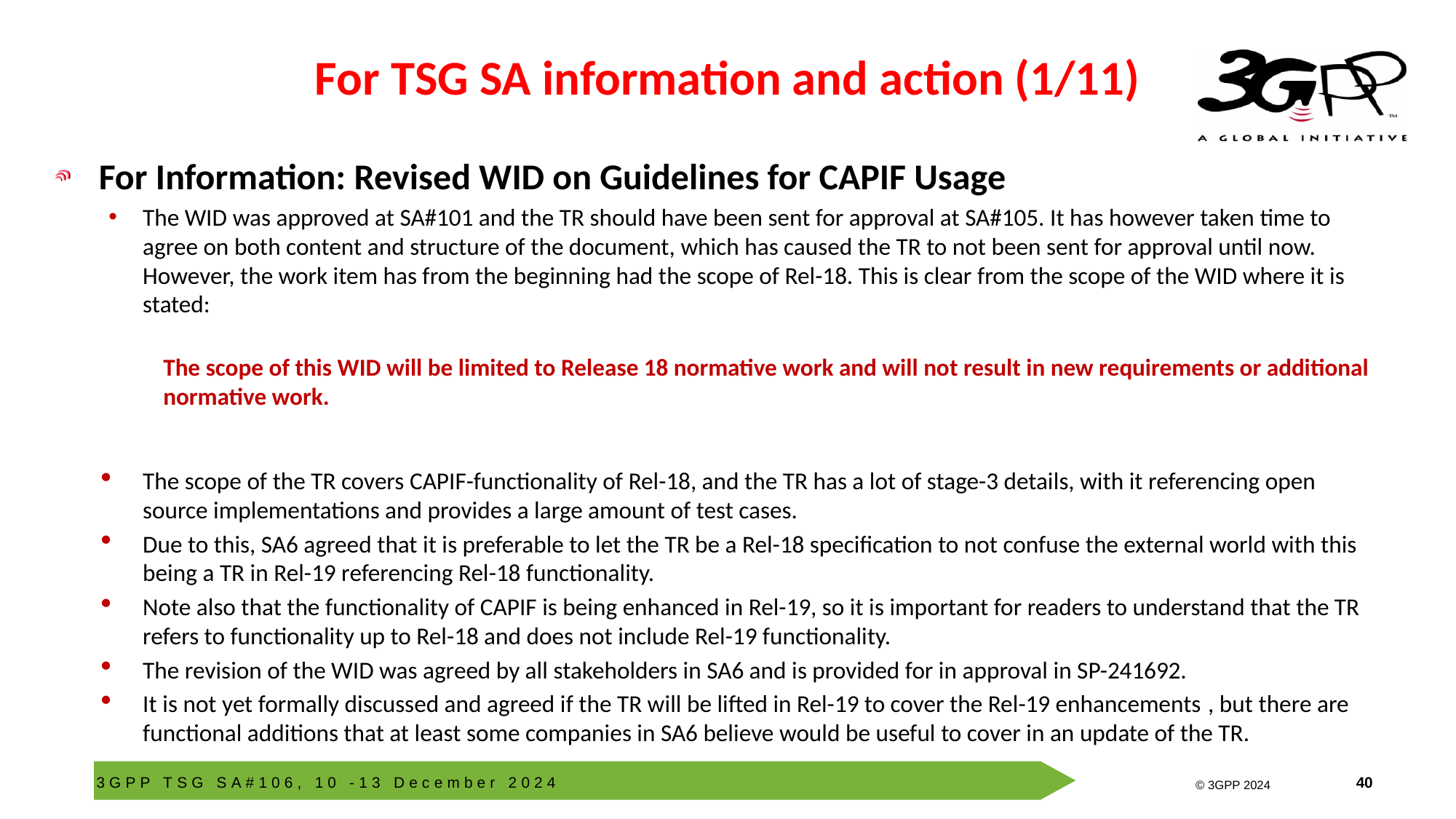

# For TSG SA information and action (1/11)
 For Information: Revised WID on Guidelines for CAPIF Usage
The WID was approved at SA#101 and the TR should have been sent for approval at SA#105. It has however taken time to agree on both content and structure of the document, which has caused the TR to not been sent for approval until now. However, the work item has from the beginning had the scope of Rel-18. This is clear from the scope of the WID where it is stated:
The scope of this WID will be limited to Release 18 normative work and will not result in new requirements or additional normative work.

The scope of the TR covers CAPIF-functionality of Rel-18, and the TR has a lot of stage-3 details, with it referencing open source implementations and provides a large amount of test cases.
Due to this, SA6 agreed that it is preferable to let the TR be a Rel-18 specification to not confuse the external world with this being a TR in Rel-19 referencing Rel-18 functionality.
Note also that the functionality of CAPIF is being enhanced in Rel-19, so it is important for readers to understand that the TR refers to functionality up to Rel-18 and does not include Rel-19 functionality.
The revision of the WID was agreed by all stakeholders in SA6 and is provided for in approval in SP-241692.
It is not yet formally discussed and agreed if the TR will be lifted in Rel-19 to cover the Rel-19 enhancements , but there are functional additions that at least some companies in SA6 believe would be useful to cover in an update of the TR.